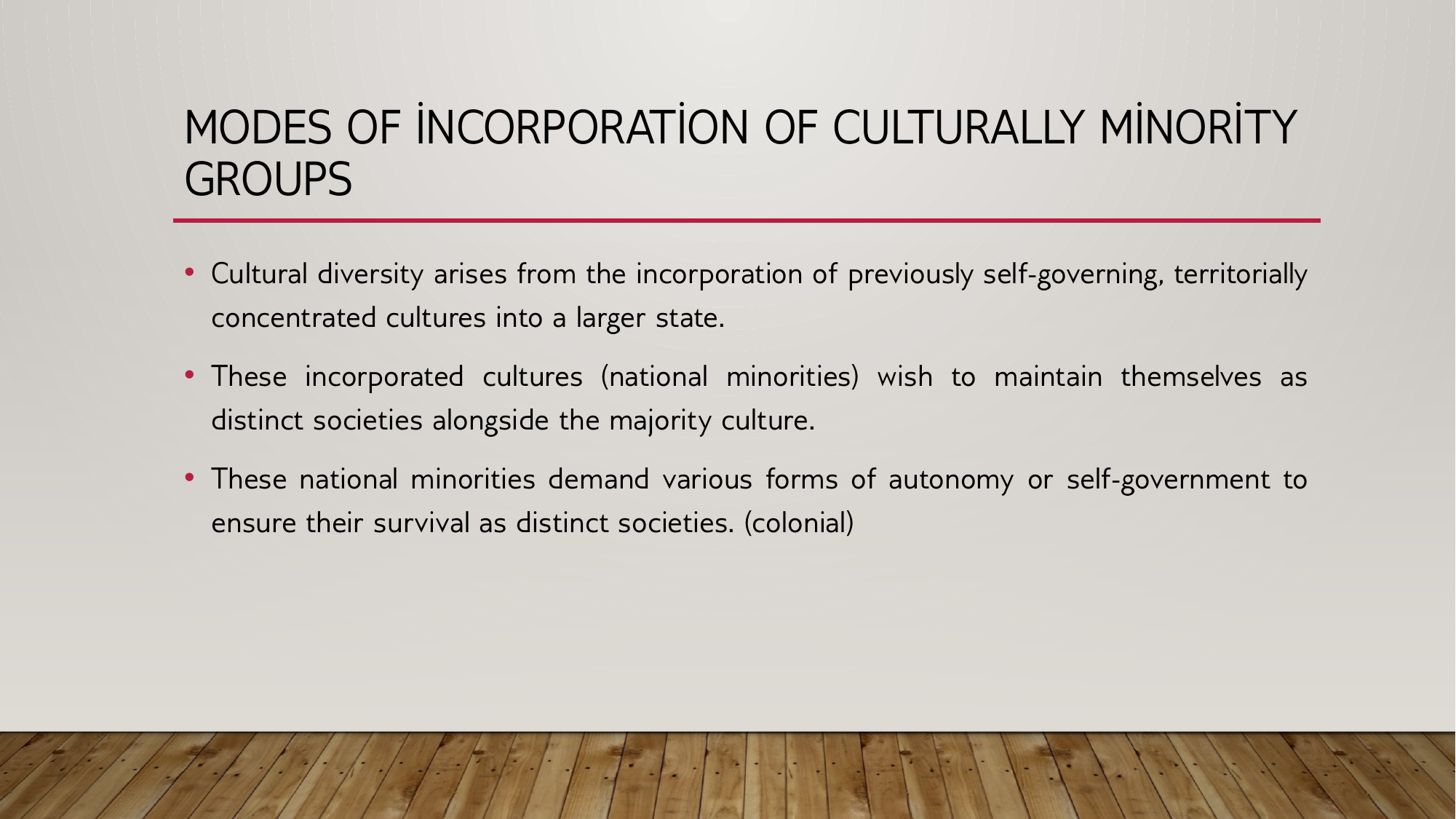

# Modes of incorporation of culturally minority groups
Cultural diversity arises from the incorporation of previously self-governing, territorially concentrated cultures into a larger state.
These incorporated cultures (national minorities) wish to maintain themselves as distinct societies alongside the majority culture.
These national minorities demand various forms of autonomy or self-government to ensure their survival as distinct societies. (colonial)